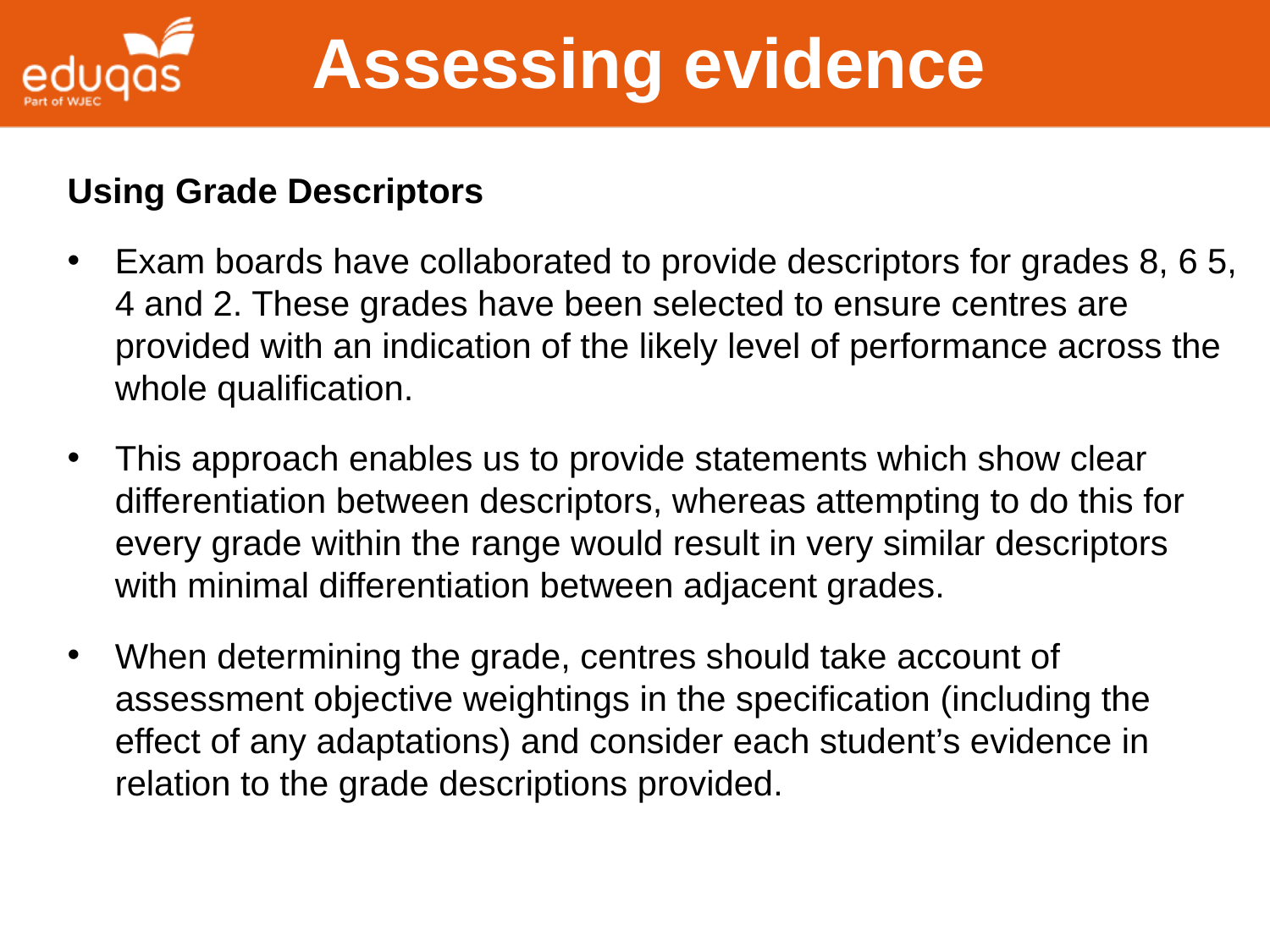

Assessing evidence
Using Grade Descriptors
Exam boards have collaborated to provide descriptors for grades 8, 6 5, 4 and 2. These grades have been selected to ensure centres are provided with an indication of the likely level of performance across the whole qualification.
This approach enables us to provide statements which show clear differentiation between descriptors, whereas attempting to do this for every grade within the range would result in very similar descriptors with minimal differentiation between adjacent grades.
When determining the grade, centres should take account of assessment objective weightings in the specification (including the effect of any adaptations) and consider each student’s evidence in relation to the grade descriptions provided.